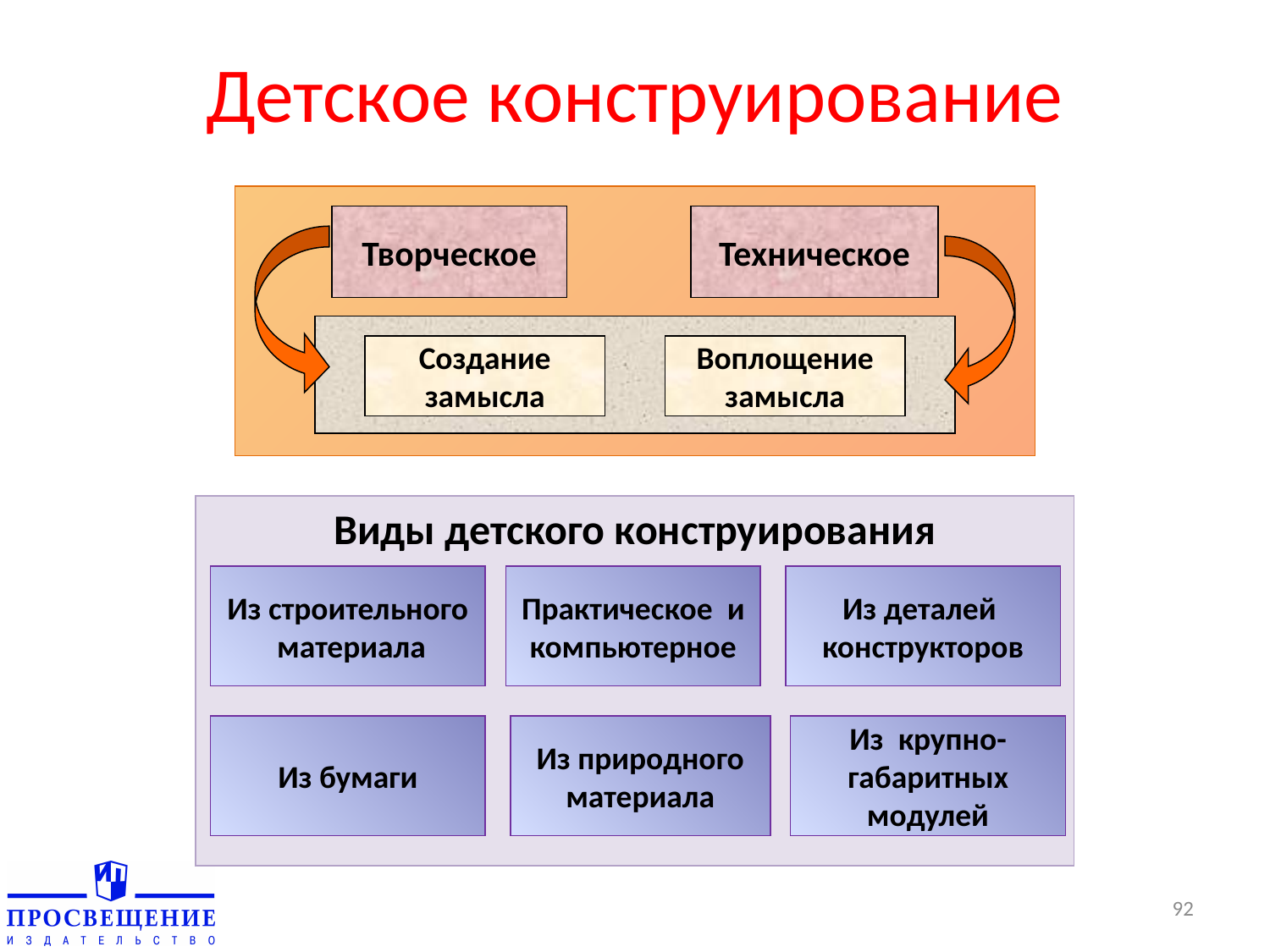

# Детское конструирование

Творческое
Техническое

Создание замысла
Воплощение замысла

Виды детского конструирования
Из строительного
 материала
Практическое  и компьютерное
Из деталей
конструкторов
Из бумаги
Из природного материала
Из  крупно-габаритных модулей
92